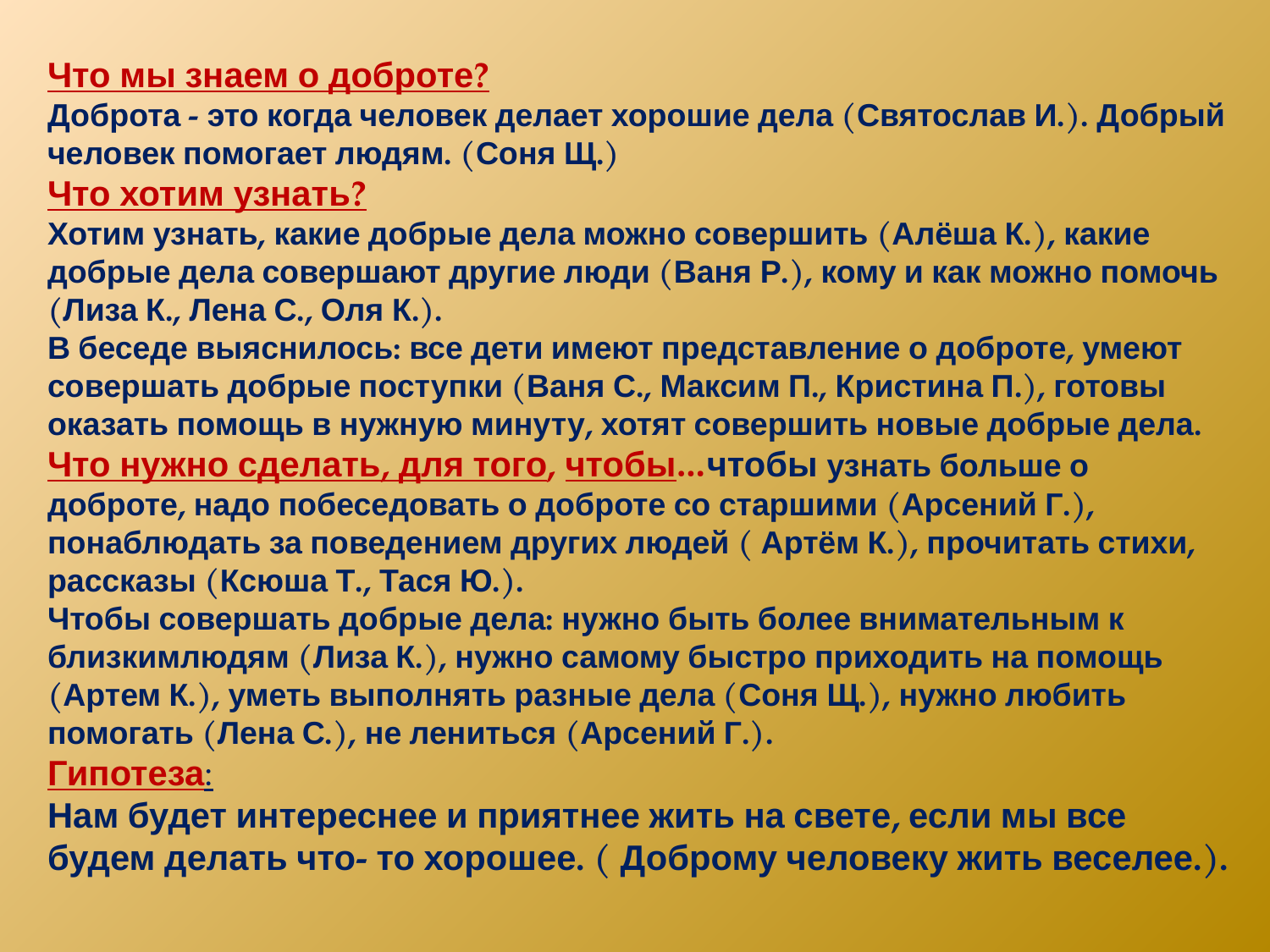

Что мы знаем о доброте?
Доброта - это когда человек делает хорошие дела (Святослав И.). Добрый человек помогает людям. (Соня Щ.)
Что хотим узнать?
Хотим узнать, какие добрые дела можно совершить (Алёша К.), какие добрые дела совершают другие люди (Ваня Р.), кому и как можно помочь (Лиза К., Лена С., Оля К.).
В беседе выяснилось: все дети имеют представление о доброте, умеют совершать добрые поступки (Ваня С., Максим П., Кристина П.), готовы оказать помощь в нужную минуту, хотят совершить новые добрые дела.
Что нужно сделать, для того, чтобы…чтобы узнать больше о доброте, надо побеседовать о доброте со старшими (Арсений Г.), понаблюдать за поведением других людей ( Артём К.), прочитать стихи, рассказы (Ксюша Т., Тася Ю.).
Чтобы совершать добрые дела: нужно быть более внимательным к близкимлюдям (Лиза К.), нужно самому быстро приходить на помощь (Артем К.), уметь выполнять разные дела (Соня Щ.), нужно любить помогать (Лена С.), не лениться (Арсений Г.).
Гипотеза:
Нам будет интереснее и приятнее жить на свете, если мы все будем делать что- то хорошее. ( Доброму человеку жить веселее.).